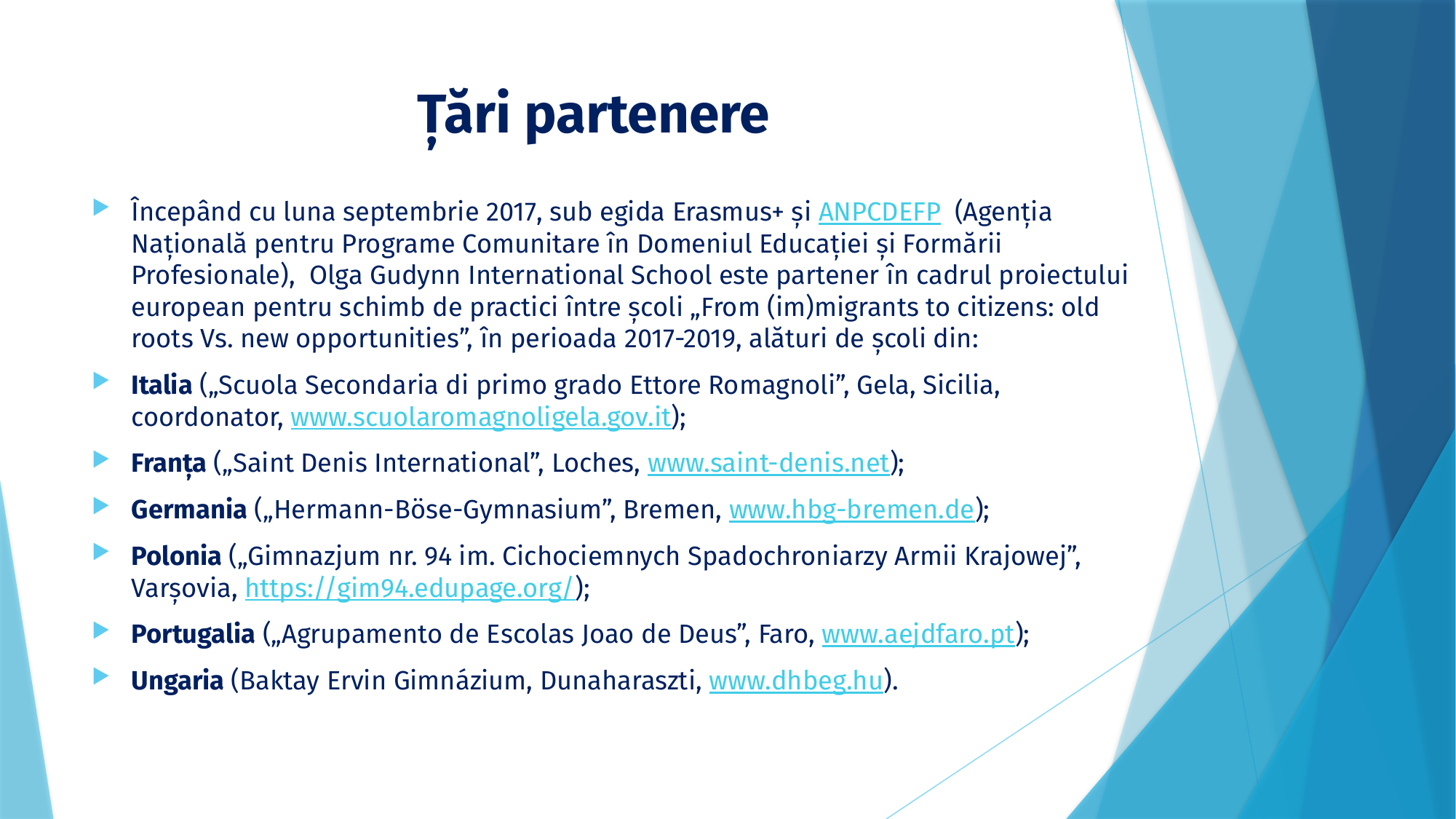

# Țări partenere
Începând cu luna septembrie 2017, sub egida Erasmus+ și ANPCDEFP  (Agenția Națională pentru Programe Comunitare în Domeniul Educației și Formării Profesionale),  Olga Gudynn International School este partener în cadrul proiectului european pentru schimb de practici între școli „From (im)migrants to citizens: old roots Vs. new opportunities”, în perioada 2017-2019, alături de școli din:
Italia („Scuola Secondaria di primo grado Ettore Romagnoli”, Gela, Sicilia, coordonator, www.scuolaromagnoligela.gov.it);
Franța („Saint Denis International”, Loches, www.saint-denis.net);
Germania („Hermann-Böse-Gymnasium”, Bremen, www.hbg-bremen.de);
Polonia („Gimnazjum nr. 94 im. Cichociemnych Spadochroniarzy Armii Krajowej”, Varșovia, https://gim94.edupage.org/);
Portugalia („Agrupamento de Escolas Joao de Deus”, Faro, www.aejdfaro.pt);
Ungaria (Baktay Ervin Gimnázium, Dunaharaszti, www.dhbeg.hu).